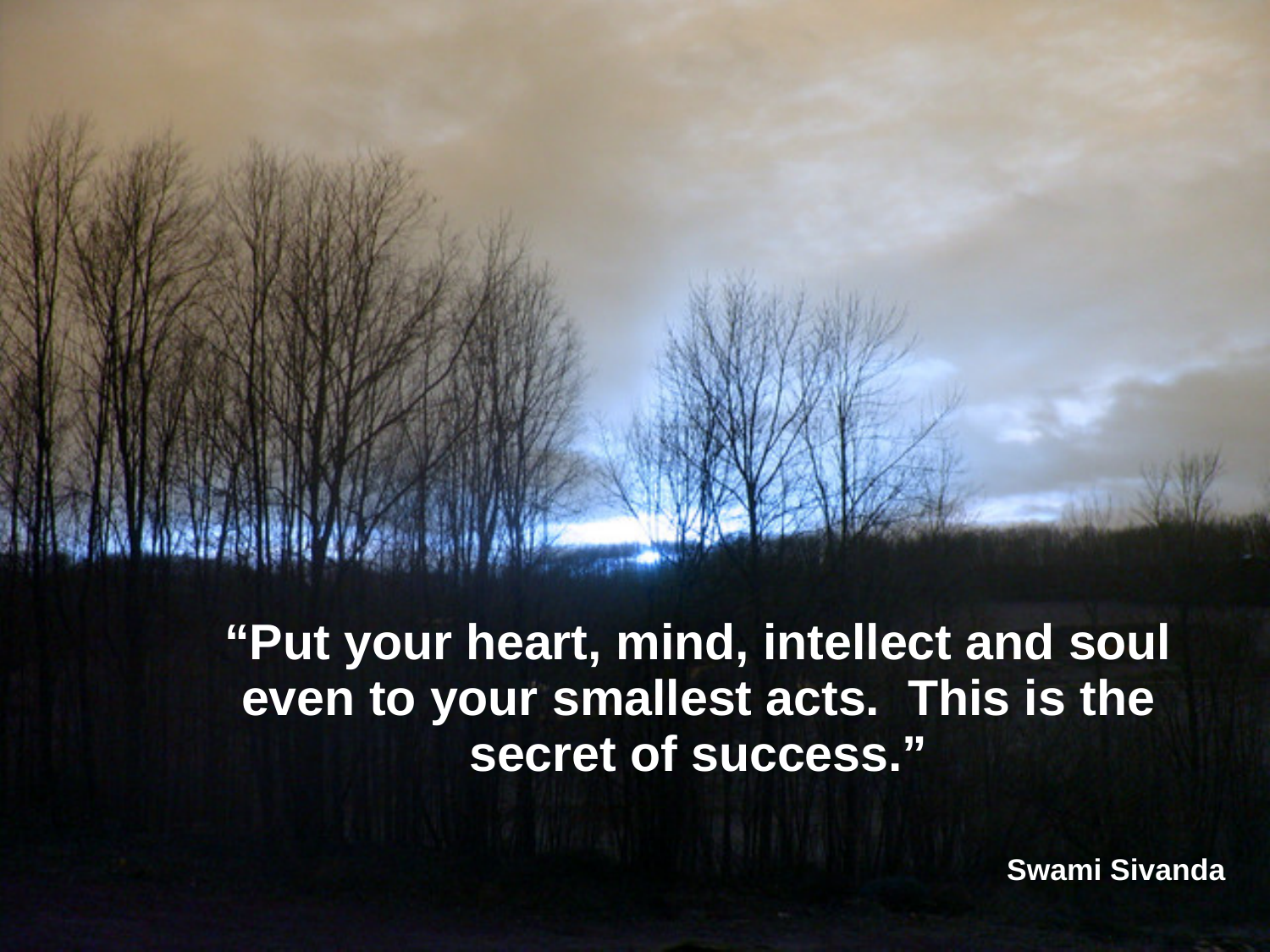

“Put your heart, mind, intellect and soul even to your smallest acts.  This is the secret of success.”

Swami Sivanda